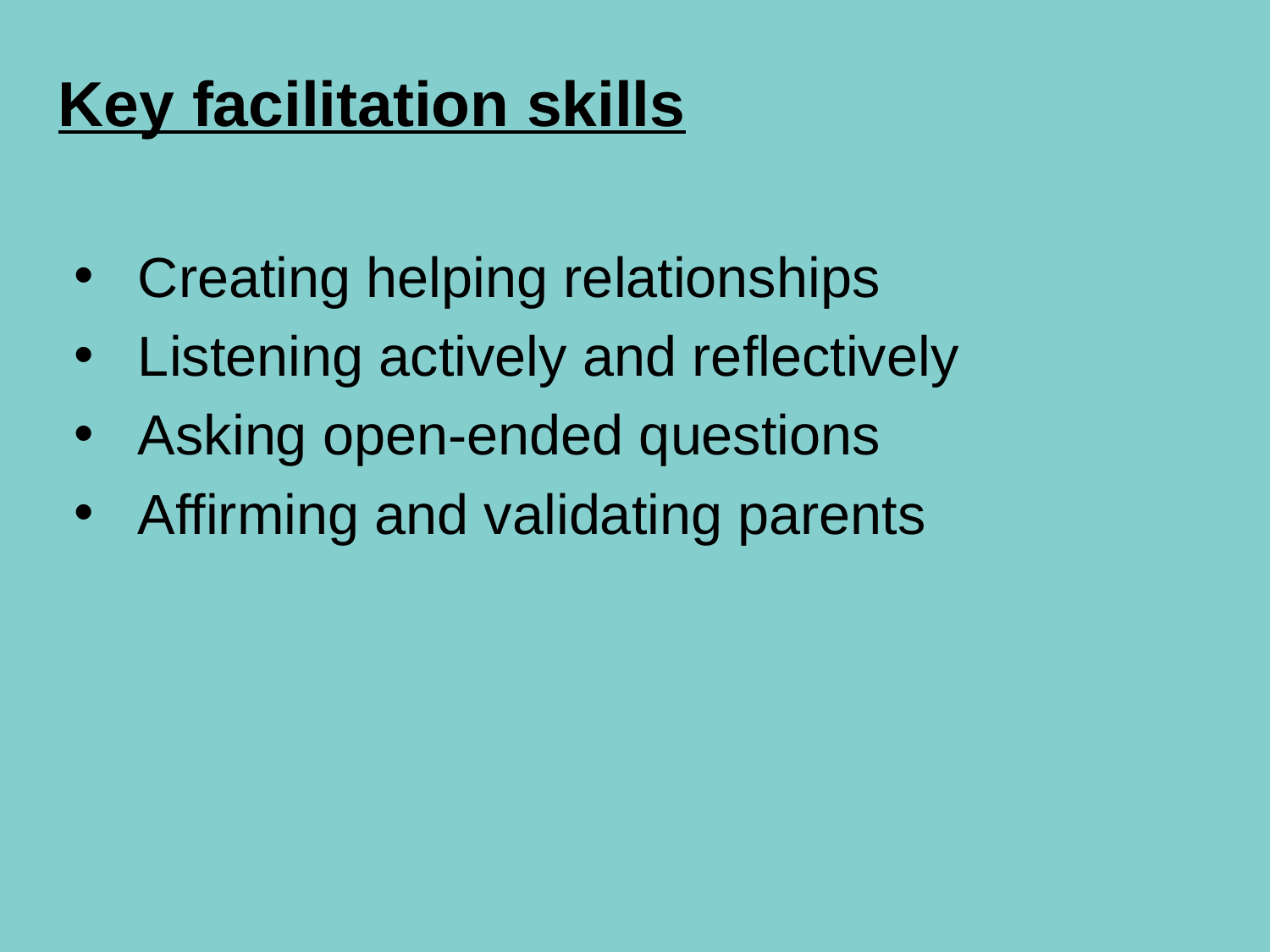

# Key facilitation skills
Creating helping relationships
Listening actively and reflectively
Asking open-ended questions
Affirming and validating parents